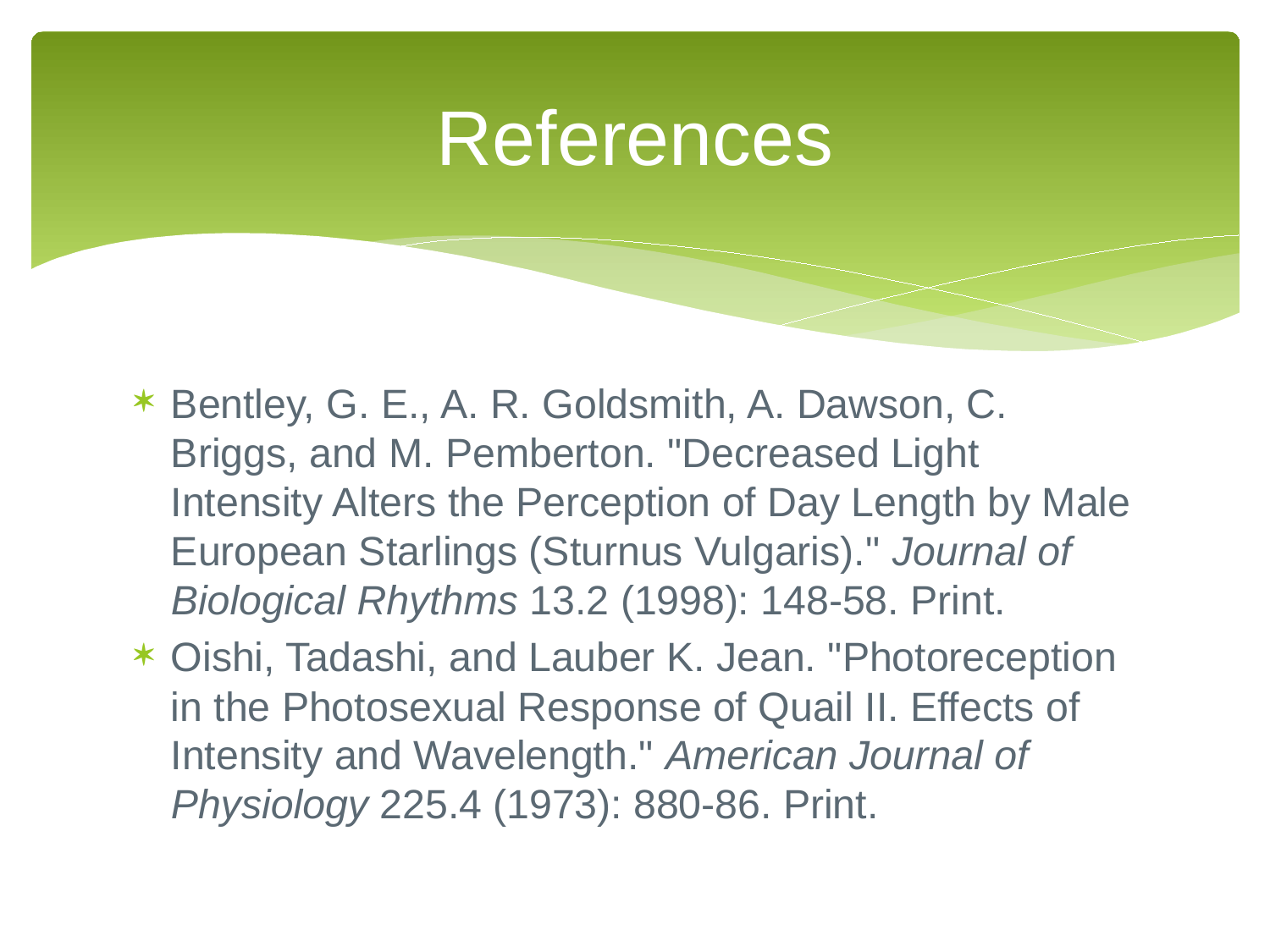

# References
Bentley, G. E., A. R. Goldsmith, A. Dawson, C. Briggs, and M. Pemberton. "Decreased Light Intensity Alters the Perception of Day Length by Male European Starlings (Sturnus Vulgaris)." Journal of Biological Rhythms 13.2 (1998): 148-58. Print.
Oishi, Tadashi, and Lauber K. Jean. "Photoreception in the Photosexual Response of Quail II. Effects of Intensity and Wavelength." American Journal of Physiology 225.4 (1973): 880-86. Print.